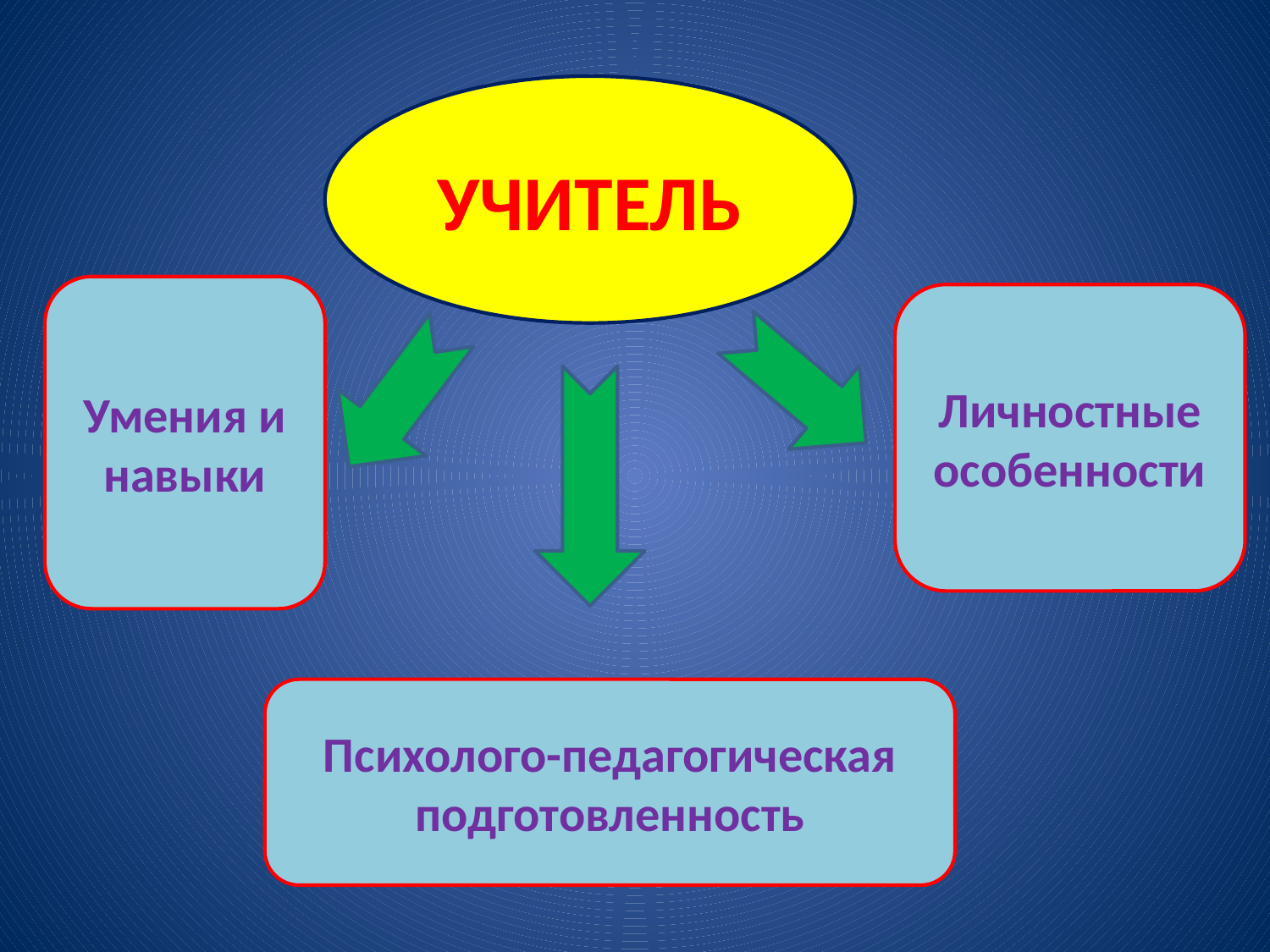

УЧИТЕЛЬ
Умения и навыки
Личностные особенности

Психолого-педагогическая подготовленность